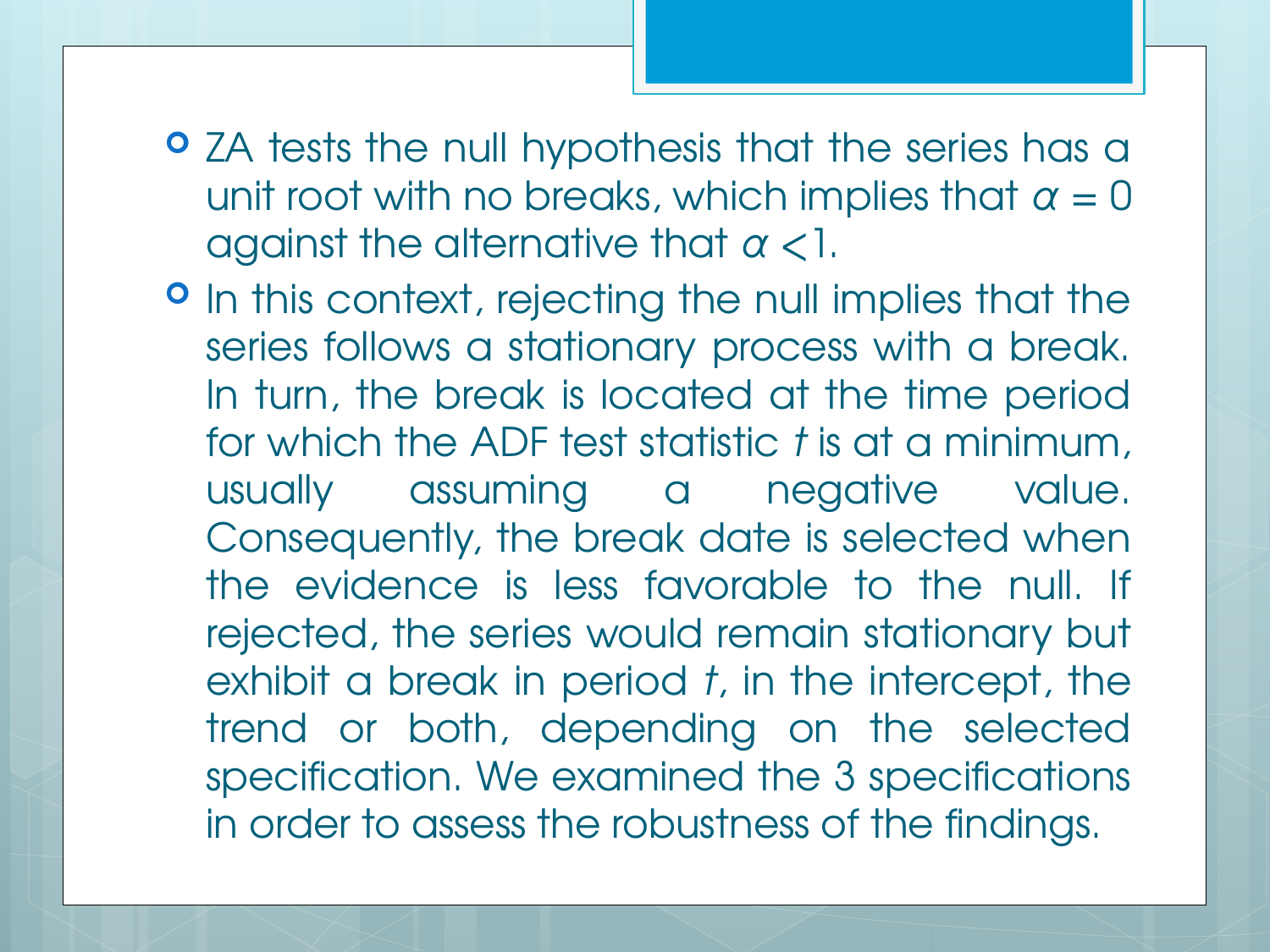

ZA tests the null hypothesis that the series has a unit root with no breaks, which implies that α = 0 against the alternative that α <1.
In this context, rejecting the null implies that the series follows a stationary process with a break. In turn, the break is located at the time period for which the ADF test statistic t is at a minimum, usually assuming a negative value. Consequently, the break date is selected when the evidence is less favorable to the null. If rejected, the series would remain stationary but exhibit a break in period t, in the intercept, the trend or both, depending on the selected specification. We examined the 3 specifications in order to assess the robustness of the findings.